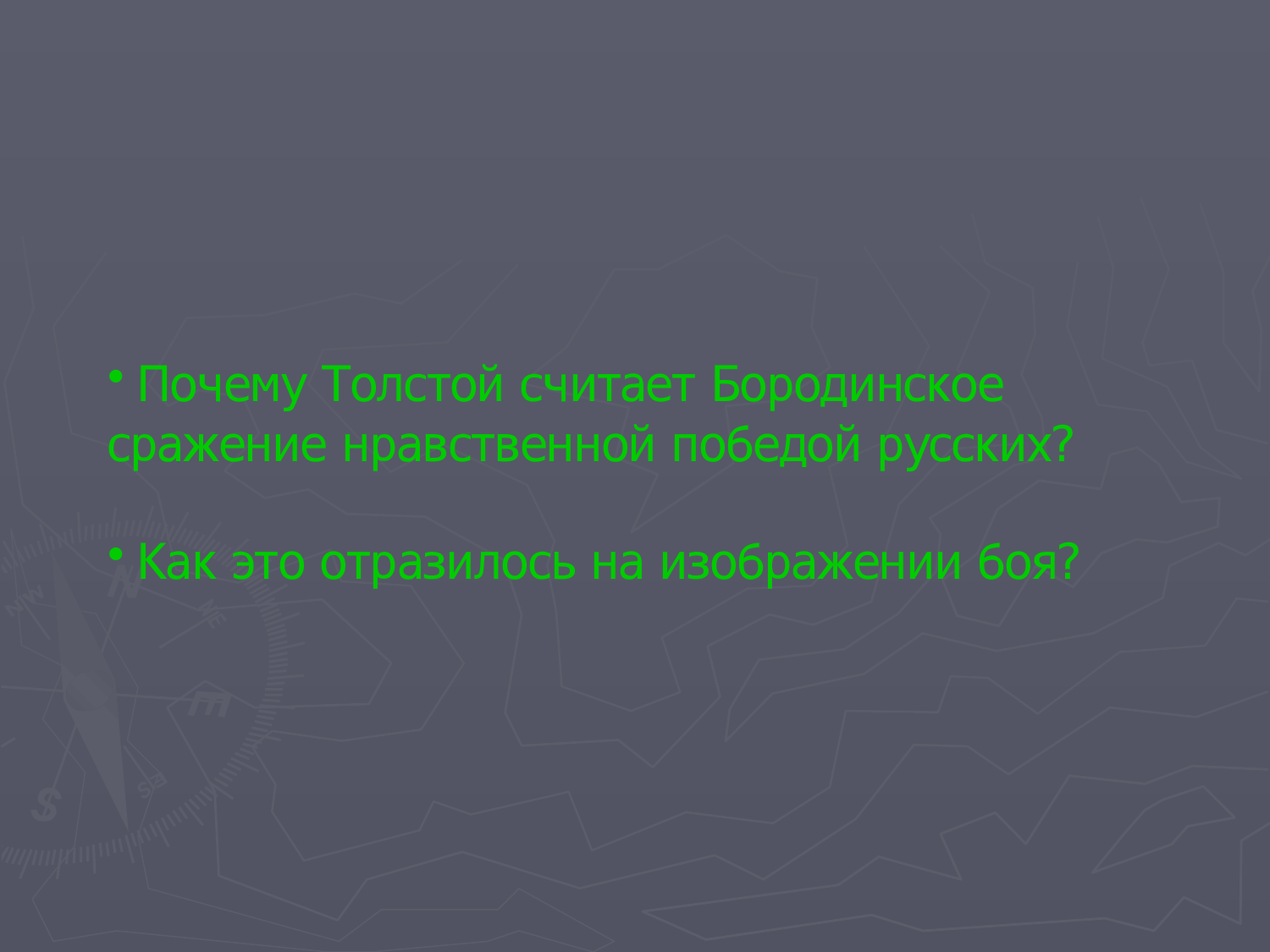

Почему Толстой считает Бородинское
сражение нравственной победой русских?

Как это отразилось на изображении боя?